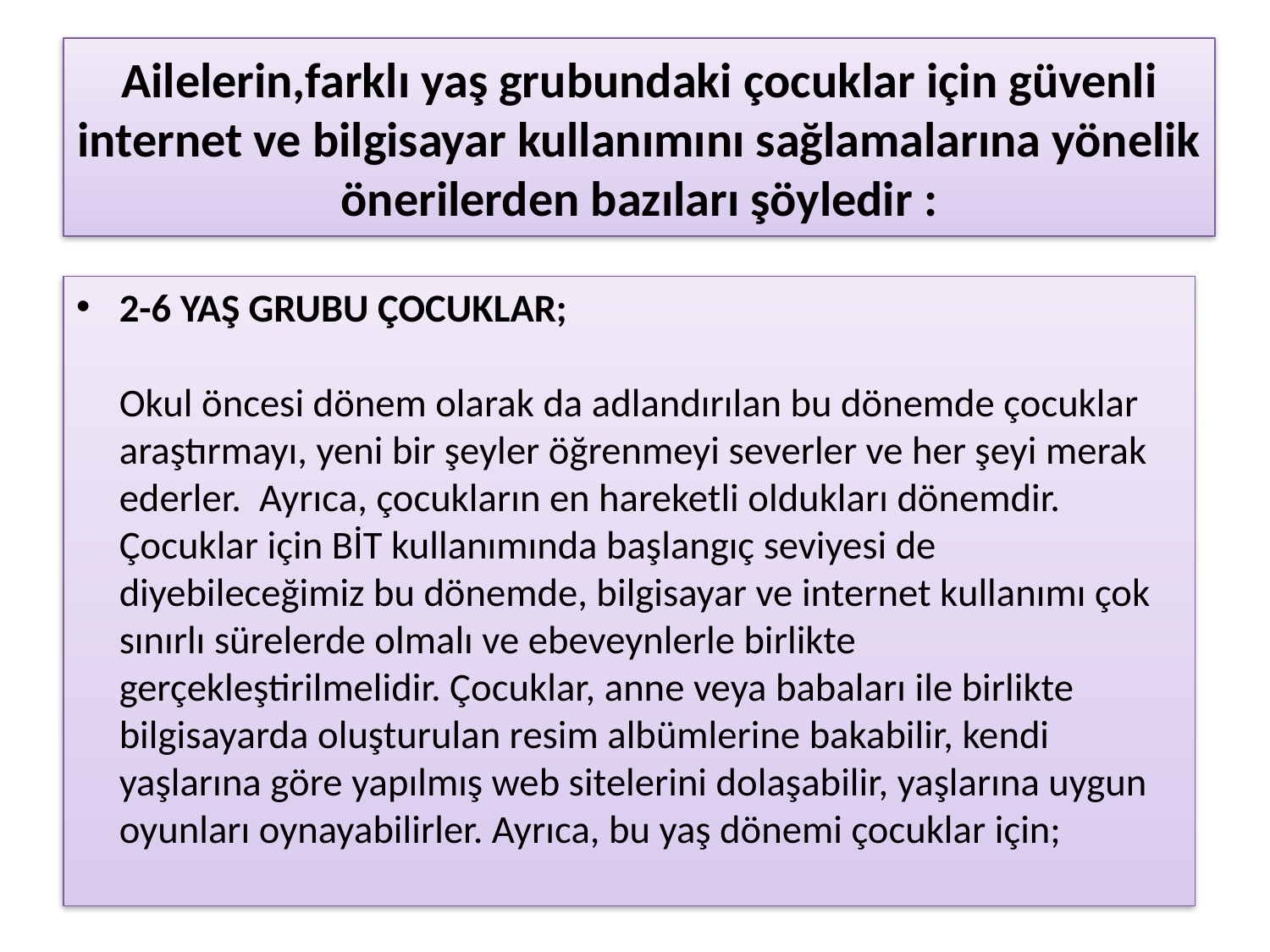

# Ailelerin,farklı yaş grubundaki çocuklar için güvenli internet ve bilgisayar kullanımını sağlamalarına yönelik önerilerden bazıları şöyledir :
2-6 YAŞ GRUBU ÇOCUKLAR;
 
Okul öncesi dönem olarak da adlandırılan bu dönemde çocuklar araştırmayı, yeni bir şeyler öğrenmeyi severler ve her şeyi merak ederler.  Ayrıca, çocukların en hareketli oldukları dönemdir. Çocuklar için BİT kullanımında başlangıç seviyesi de diyebileceğimiz bu dönemde, bilgisayar ve internet kullanımı çok sınırlı sürelerde olmalı ve ebeveynlerle birlikte gerçekleştirilmelidir. Çocuklar, anne veya babaları ile birlikte bilgisayarda oluşturulan resim albümlerine bakabilir, kendi yaşlarına göre yapılmış web sitelerini dolaşabilir, yaşlarına uygun oyunları oynayabilirler. Ayrıca, bu yaş dönemi çocuklar için;